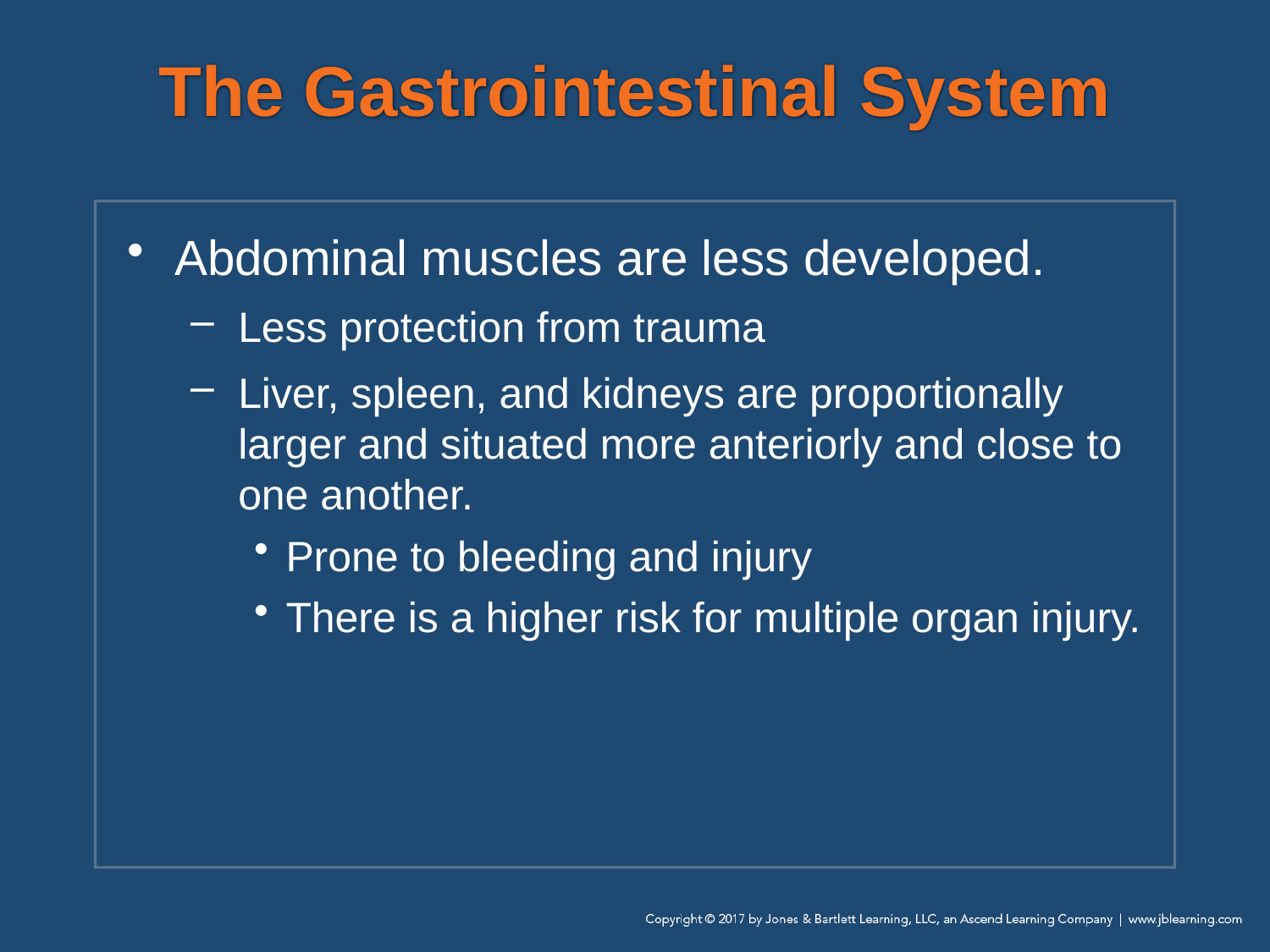

# The Gastrointestinal System
Abdominal muscles are less developed.
Less protection from trauma
Liver, spleen, and kidneys are proportionally larger and situated more anteriorly and close to one another.
Prone to bleeding and injury
There is a higher risk for multiple organ injury.